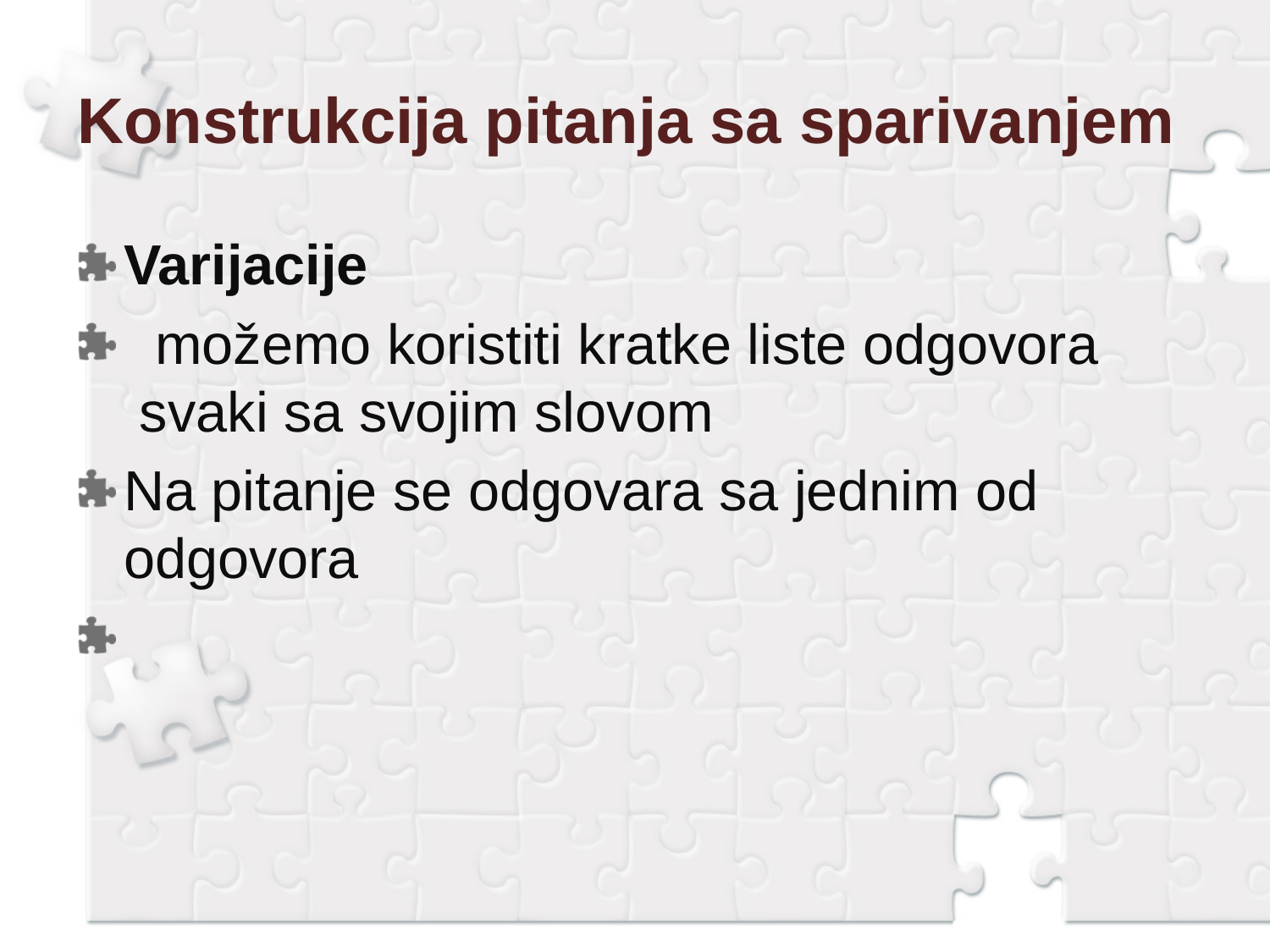

# Konstrukcija pitanja sa sparivanjem
Varijacije
  možemo koristiti kratke liste odgovora  svaki sa svojim slovom
Na pitanje se odgovara sa jednim od odgovora